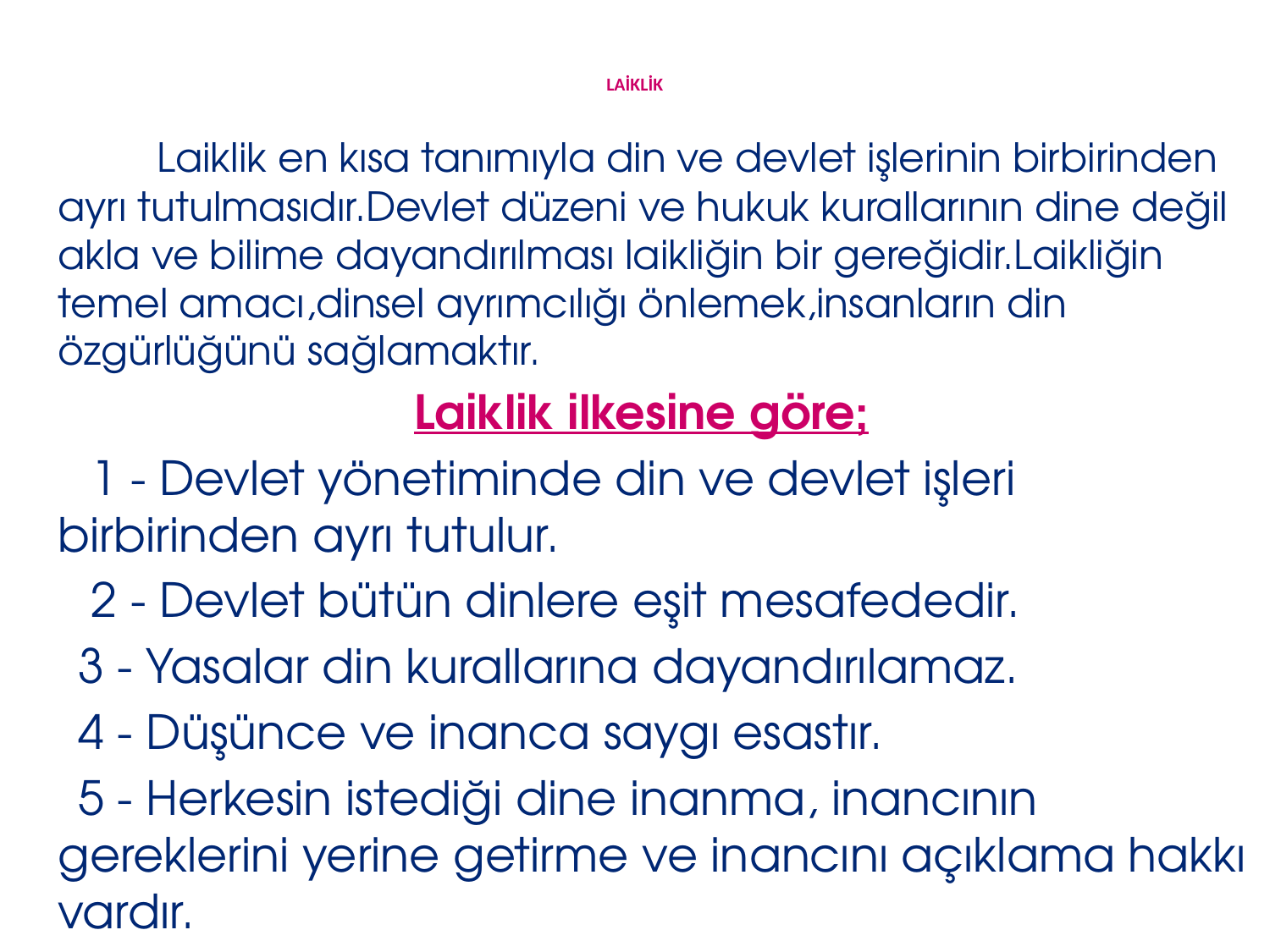

# LAİKLİK
           Laiklik en kısa tanımıyla din ve devlet işlerinin birbirinden ayrı tutulmasıdır.Devlet düzeni ve hukuk kurallarının dine değil akla ve bilime dayandırılması laikliğin bir gereğidir.Laikliğin temel amacı,dinsel ayrımcılığı önlemek,insanların din özgürlüğünü sağlamaktır.
 Laiklik ilkesine göre;
      1 - Devlet yönetiminde din ve devlet işleri birbirinden ayrı tutulur.
      2 - Devlet bütün dinlere eşit mesafededir.
     3 - Yasalar din kurallarına dayandırılamaz.
     4 - Düşünce ve inanca saygı esastır.
     5 - Herkesin istediği dine inanma, inancının gereklerini yerine getirme ve inancını açıklama hakkı vardır.